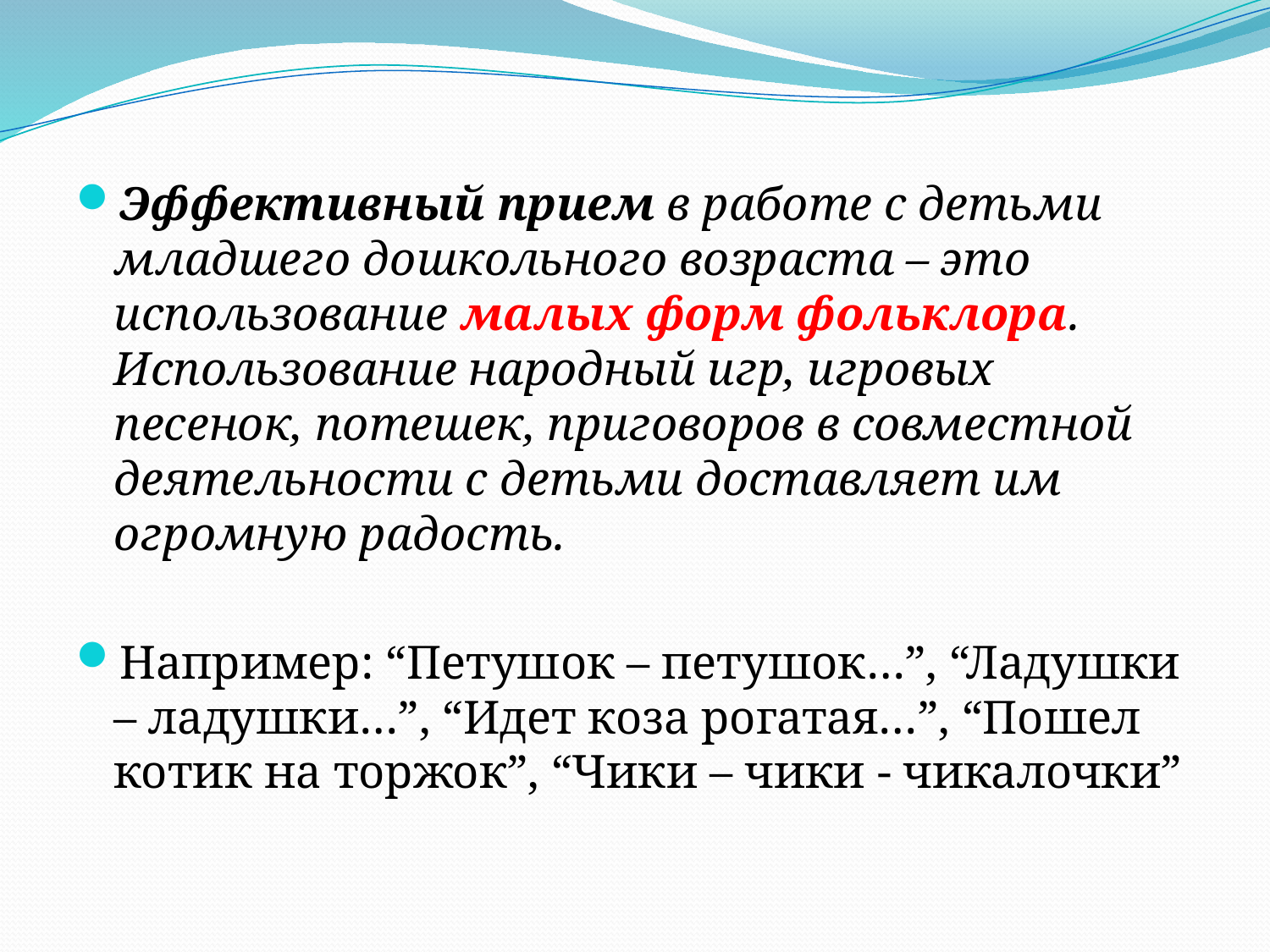

#
Эффективный прием в работе с детьми младшего дошкольного возраста – это использование малых форм фольклора. Использование народный игр, игровых песенок, потешек, приговоров в совместной деятельности с детьми доставляет им огромную радость.

Например: “Петушок – петушок…”, “Ладушки – ладушки…”, “Идет коза рогатая…”, “Пошел котик на торжок”, “Чики – чики - чикалочки”